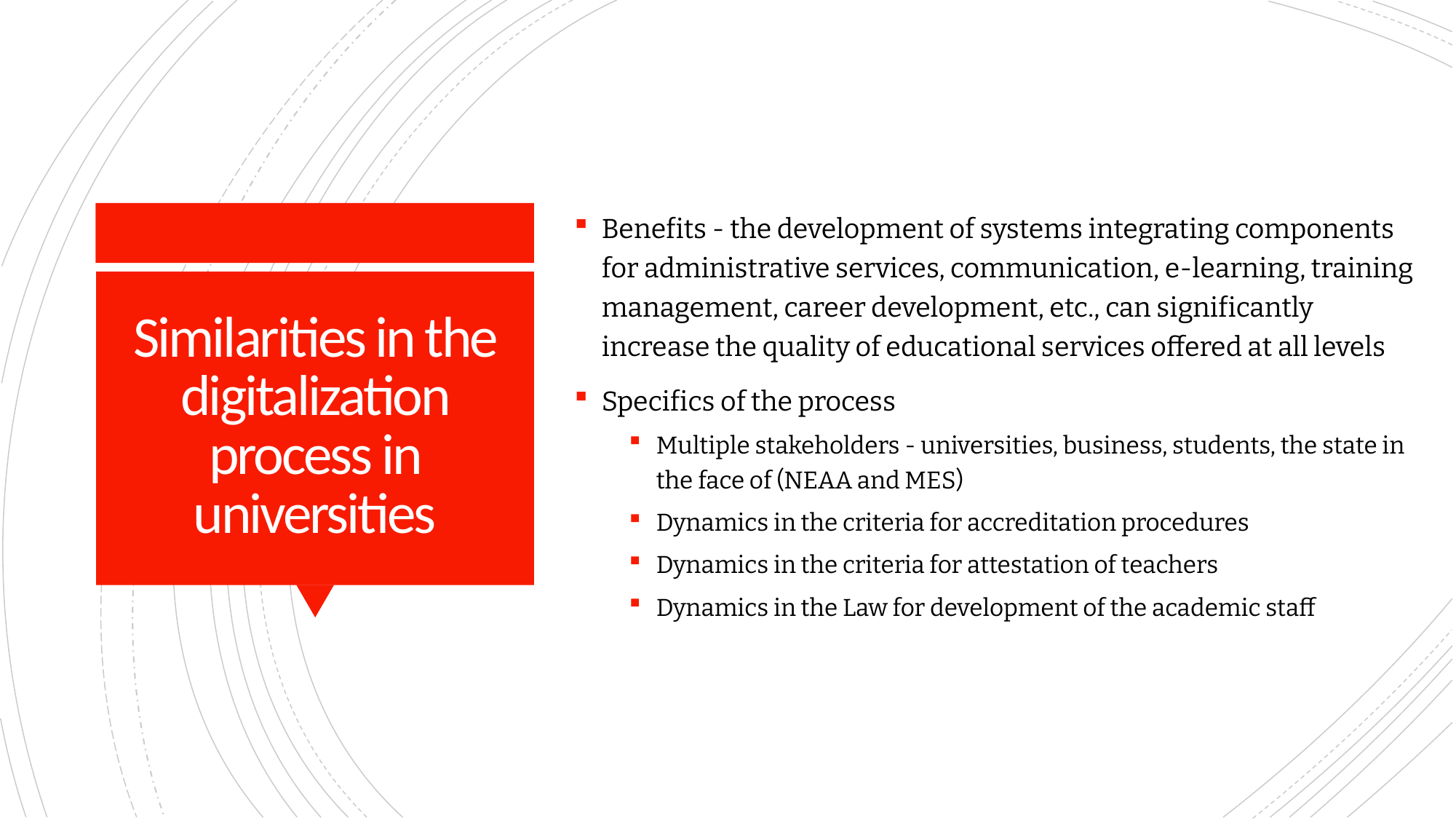

Benefits - the development of systems integrating components for administrative services, communication, e-learning, training management, career development, etc., can significantly increase the quality of educational services offered at all levels
Specifics of the process
Multiple stakeholders - universities, business, students, the state in the face of (NEAA and MES)
Dynamics in the criteria for accreditation procedures
Dynamics in the criteria for attestation of teachers
Dynamics in the Law for development of the academic staff
# Similarities in the digitalization process in universities